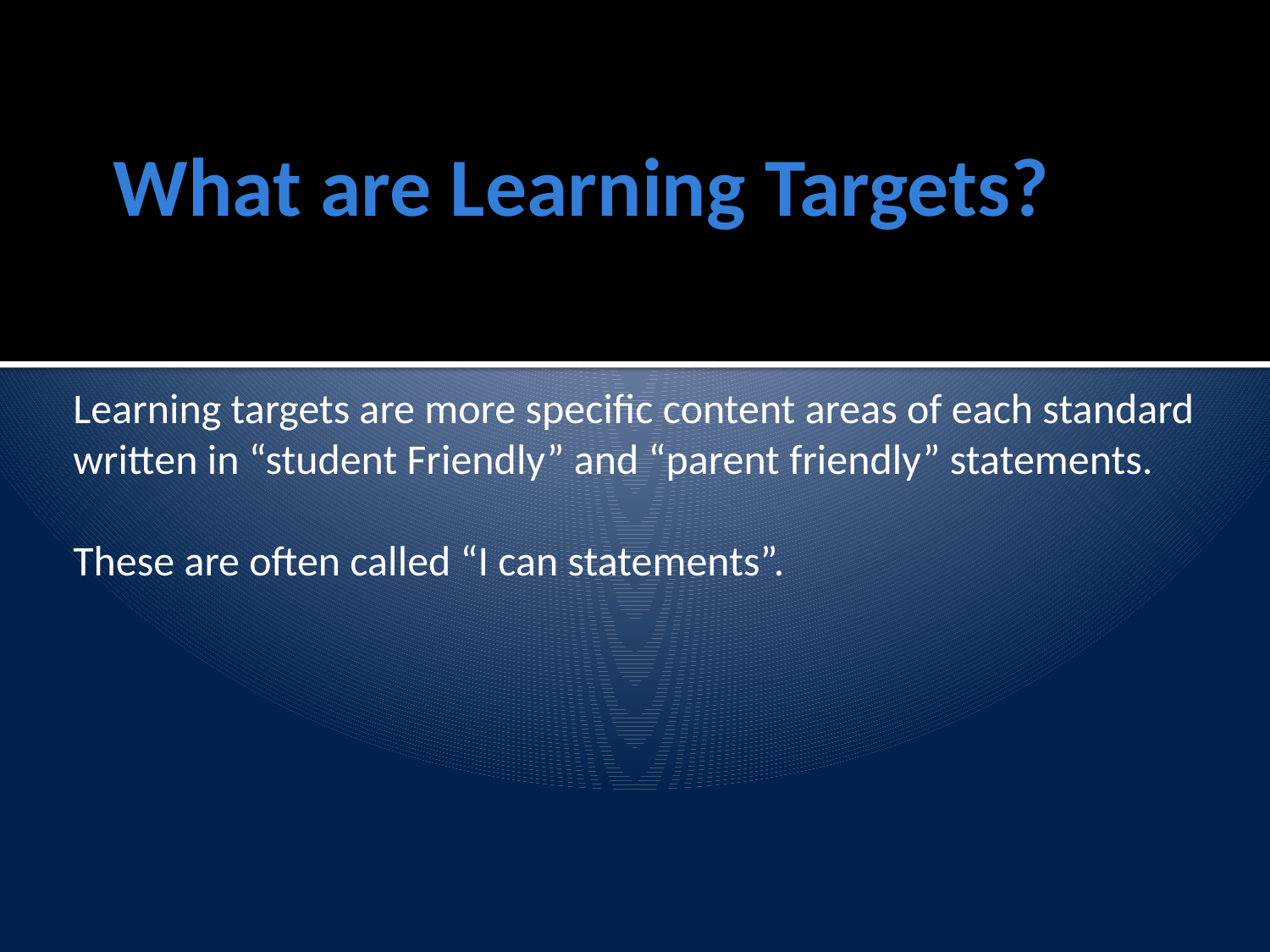

# What are Learning Targets?
Learning targets are more specific content areas of each standard written in “student Friendly” and “parent friendly” statements.

These are often called “I can statements”.